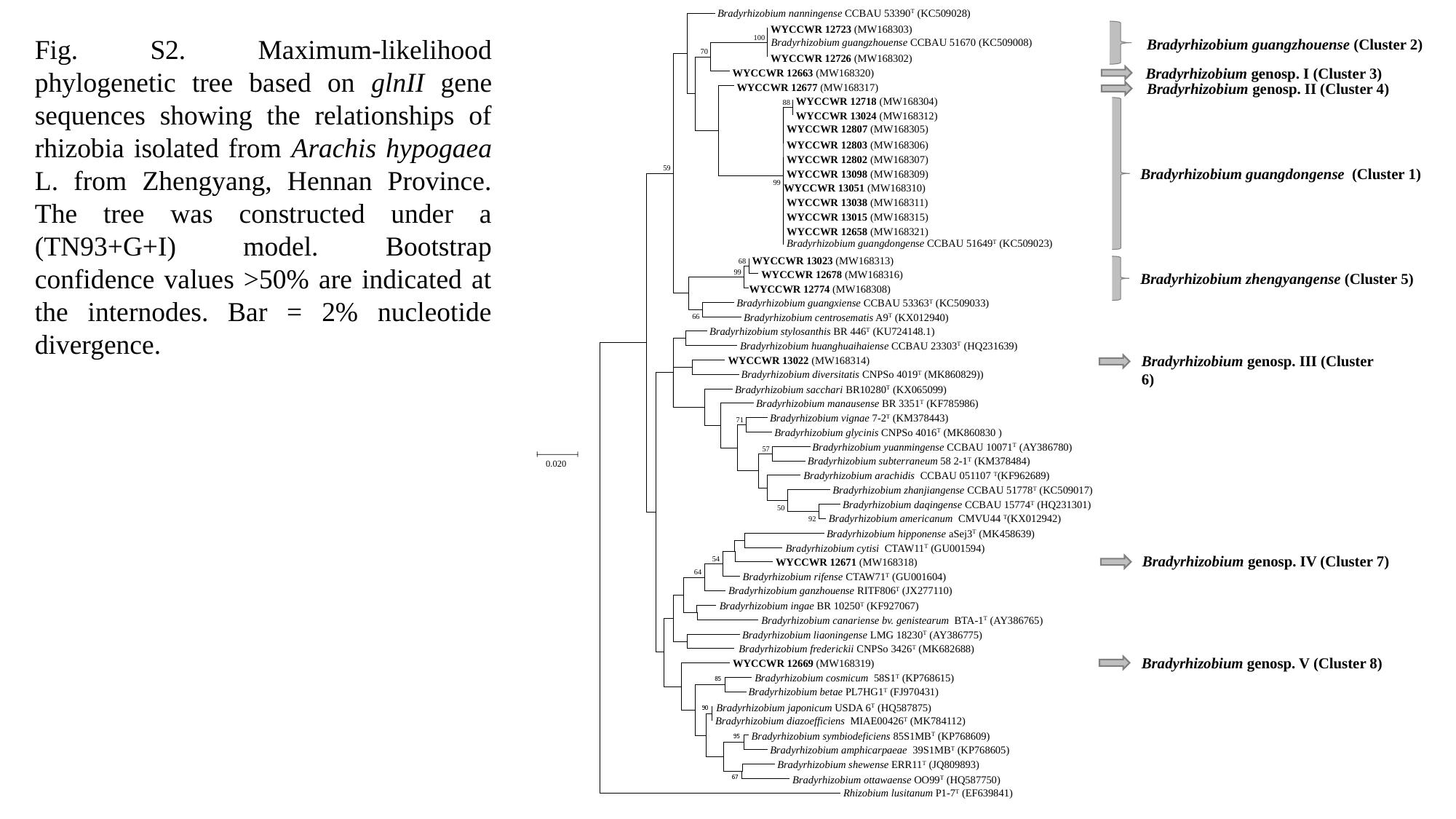

Bradyrhizobium nanningense CCBAU 53390T (KC509028)

 WYCCWR 12723 (MW168303)

100

Bradyrhizobium guangzhouense CCBAU 51670 (KC509008)

70
 WYCCWR 12726 (MW168302)

 WYCCWR 12663 (MW168320)
 WYCCWR 12677 (MW168317)

 WYCCWR 12718 (MW168304)
88

 WYCCWR 13024 (MW168312)

 WYCCWR 12807 (MW168305)

 WYCCWR 12803 (MW168306)
 WYCCWR 12802 (MW168307)

59
 WYCCWR 13098 (MW168309)

99
WYCCWR 13051 (MW168310)

 WYCCWR 13038 (MW168311)

 WYCCWR 13015 (MW168315)

 WYCCWR 12658 (MW168321)

 Bradyrhizobium guangdongense CCBAU 51649T (KC509023)

 WYCCWR 13023 (MW168313)
68

99
 WYCCWR 12678 (MW168316)

WYCCWR 12774 (MW168308)

 Bradyrhizobium guangxiense CCBAU 53363T (KC509033)

 Bradyrhizobium centrosematis A9T (KX012940)
66
 Bradyrhizobium stylosanthis BR 446T (KU724148.1)

 Bradyrhizobium huanghuaihaiense CCBAU 23303T (HQ231639)

 WYCCWR 13022 (MW168314)

 Bradyrhizobium diversitatis CNPSo 4019T (MK860829))

 Bradyrhizobium sacchari BR10280T (KX065099)

 Bradyrhizobium manausense BR 3351T (KF785986)

 Bradyrhizobium vignae 7-2T (KM378443)
71

 Bradyrhizobium glycinis CNPSo 4016T (MK860830 )
 Bradyrhizobium yuanmingense CCBAU 10071T (AY386780)
57

 Bradyrhizobium subterraneum 58 2-1T (KM378484)
 Bradyrhizobium arachidis  CCBAU 051107 T(KF962689)

 Bradyrhizobium zhanjiangense CCBAU 51778T (KC509017)

 Bradyrhizobium daqingense CCBAU 15774T (HQ231301)

50

 Bradyrhizobium americanum  CMVU44 T(KX012942)

92
 Bradyrhizobium hipponense aSej3T (MK458639)

 Bradyrhizobium cytisi  CTAW11T (GU001594)

54
 WYCCWR 12671 (MW168318)

64

 Bradyrhizobium rifense CTAW71T (GU001604)

Bradyrhizobium ganzhouense RITF806T (JX277110)

 Bradyrhizobium ingae BR 10250T (KF927067)

 Bradyrhizobium canariense bv. genistearum  BTA-1T (AY386765)

 Bradyrhizobium liaoningense LMG 18230T (AY386775)

 Bradyrhizobium frederickii CNPSo 3426T (MK682688)

 WYCCWR 12669 (MW168319)

 Bradyrhizobium cosmicum  58S1T (KP768615)
85

 Bradyrhizobium betae PL7HG1T (FJ970431)

 Bradyrhizobium japonicum USDA 6T (HQ587875)
90

 Bradyrhizobium diazoefficiens  MIAE00426T (MK784112)
 Bradyrhizobium symbiodeficiens 85S1MBT (KP768609)
95

 Bradyrhizobium amphicarpaeae  39S1MBT (KP768605)

 Bradyrhizobium shewense ERR11T (JQ809893)

 Bradyrhizobium ottawaense OO99T (HQ587750)
67
 Rhizobium lusitanum P1-7T (EF639841)

0.020

Fig. S2. Maximum-likelihood phylogenetic tree based on glnII gene sequences showing the relationships of rhizobia isolated from Arachis hypogaea L. from Zhengyang, Hennan Province. The tree was constructed under a (TN93+G+I) model. Bootstrap confidence values >50% are indicated at the internodes. Bar = 2% nucleotide divergence.
Bradyrhizobium guangzhouense (Cluster 2)
Bradyrhizobium genosp. I (Cluster 3)

Bradyrhizobium genosp. II (Cluster 4)

Bradyrhizobium guangdongense  (Cluster 1)

Bradyrhizobium zhengyangense (Cluster 5)
Bradyrhizobium genosp. III (Cluster 6)

Bradyrhizobium genosp. IV (Cluster 7)

Bradyrhizobium genosp. V (Cluster 8)